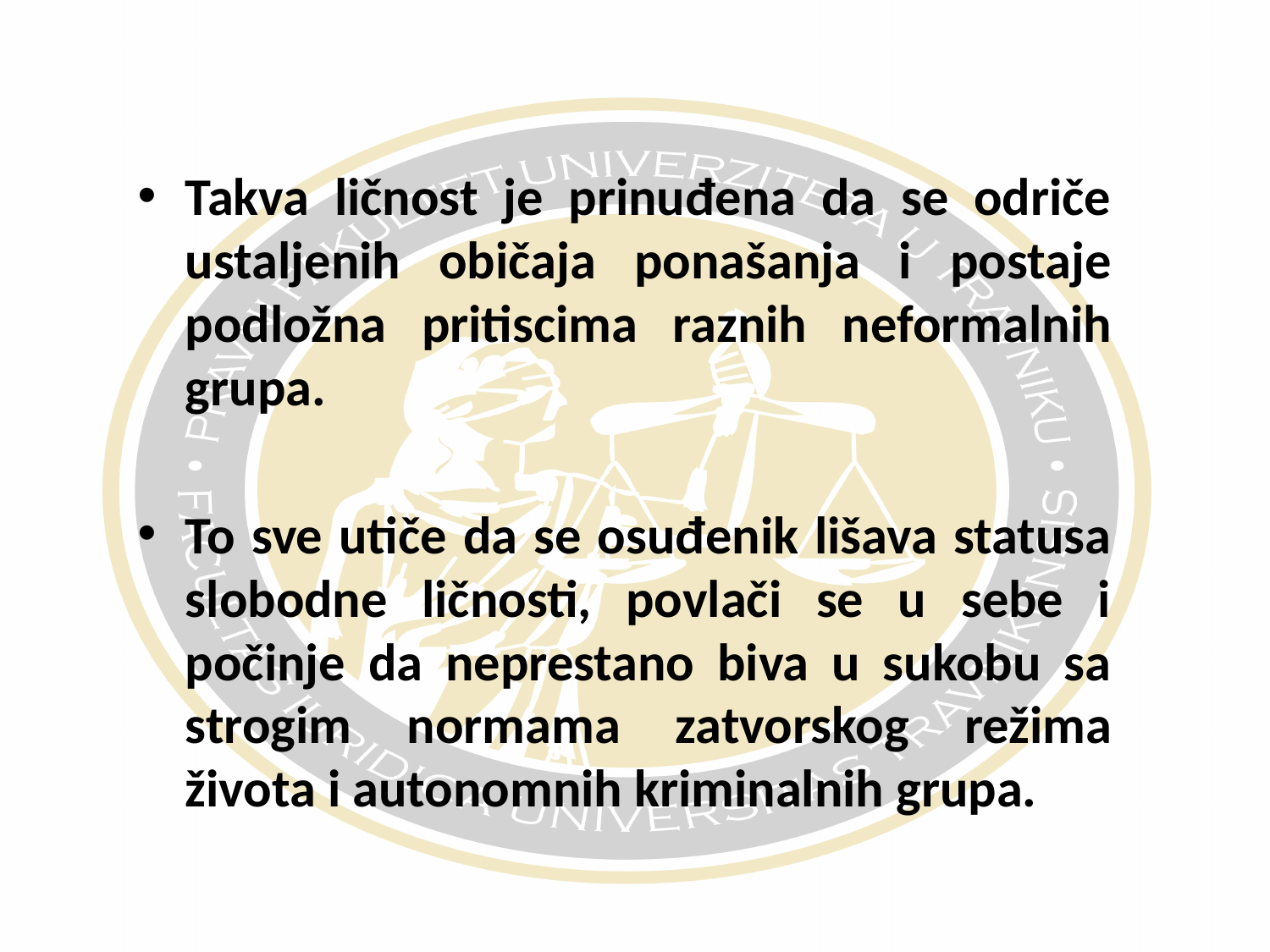

#
Takva ličnost je prinuđena da se odriče ustaljenih običaja ponašanja i postaje podložna pritiscima raznih neformalnih grupa.

To sve utiče da se osuđenik lišava statusa slobodne ličnosti, povlači se u sebe i počinje da neprestano biva u sukobu sa strogim normama zatvorskog režima života i autonomnih kriminalnih grupa.